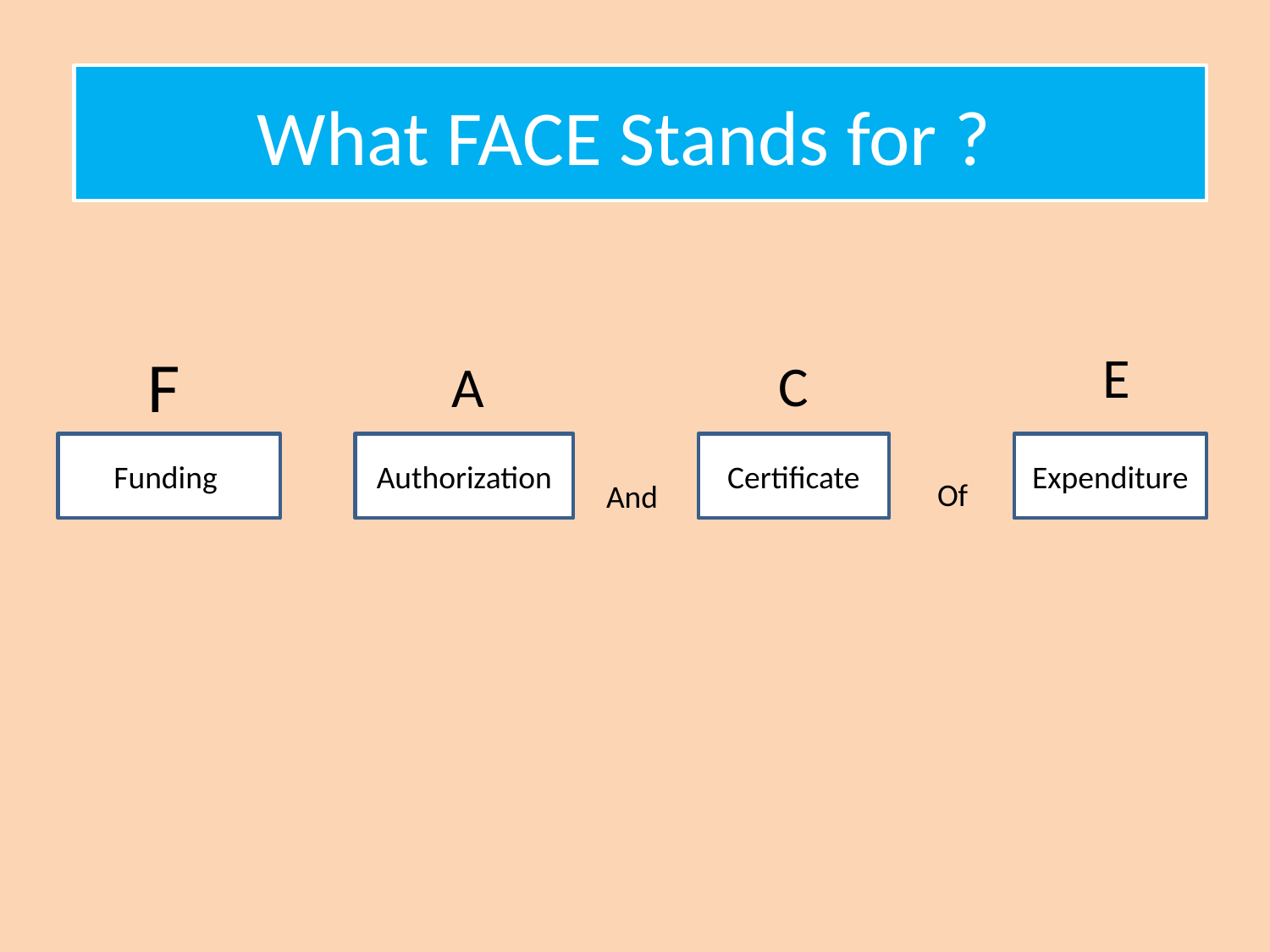

# What FACE Stands for ?
F
E
C
A
Funding
Authorization
Certificate
Expenditure
Of
And